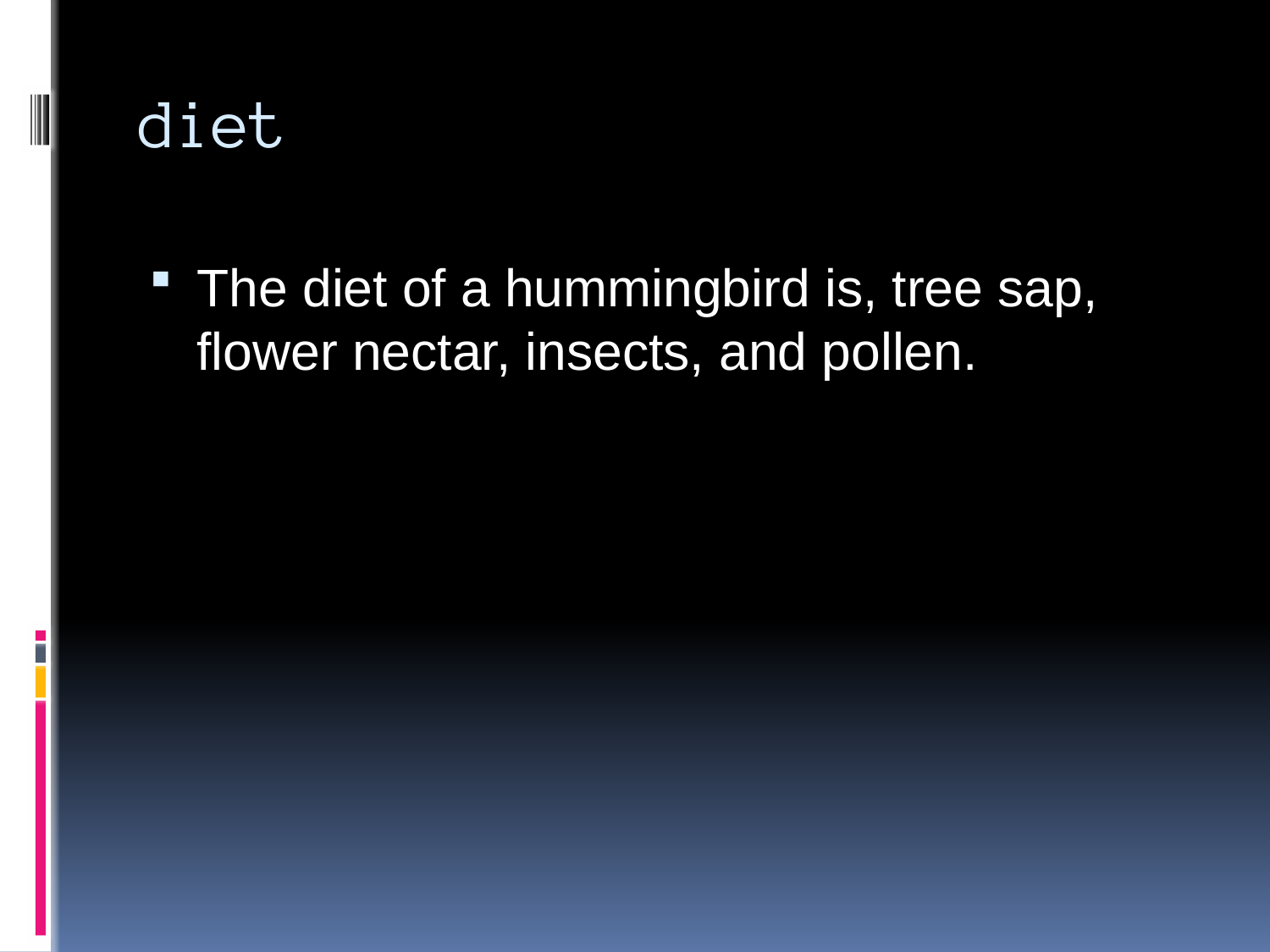

# diet
The diet of a hummingbird is, tree sap, flower nectar, insects, and pollen.